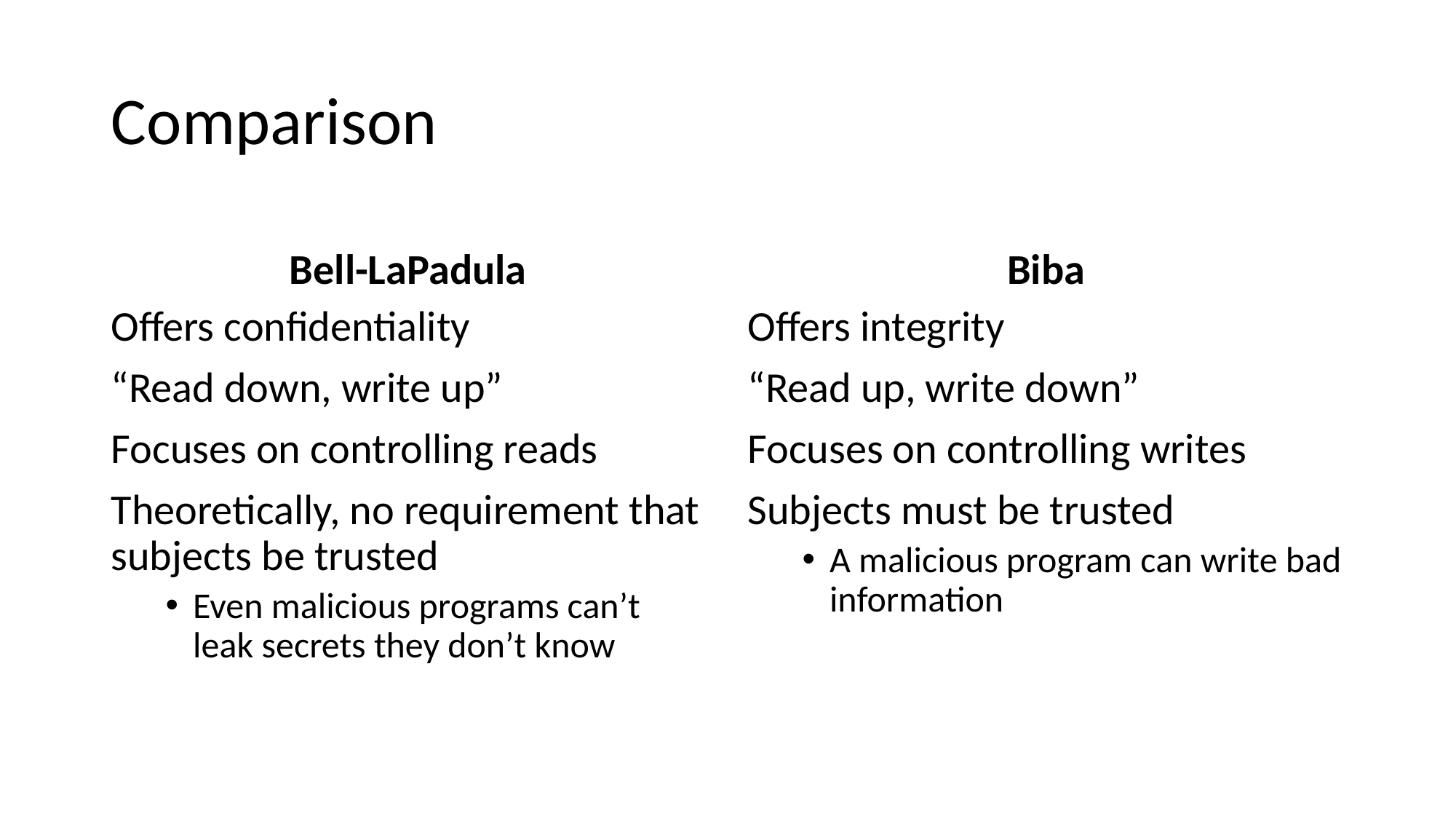

# Comparison
Bell-LaPadula
Biba
Offers confidentiality
“Read down, write up”
Focuses on controlling reads
Theoretically, no requirement that subjects be trusted
Even malicious programs can’t leak secrets they don’t know
Offers integrity
“Read up, write down”
Focuses on controlling writes
Subjects must be trusted
A malicious program can write bad information